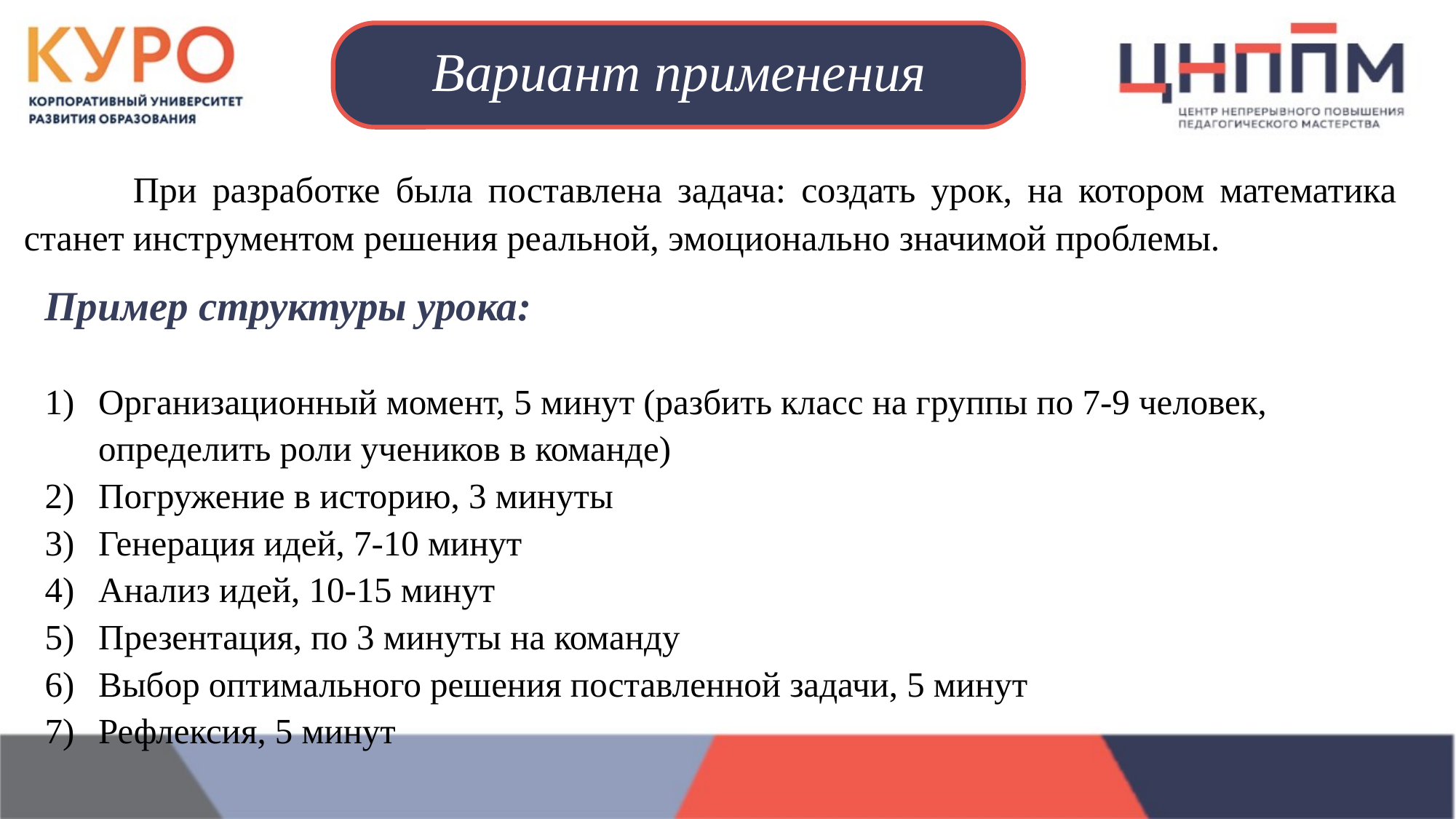

Вариант применения
	При разработке была поставлена задача: создать урок, на котором математика станет инструментом решения реальной, эмоционально значимой проблемы.
Пример структуры урока:

Организационный момент, 5 минут (разбить класс на группы по 7-9 человек, определить роли учеников в команде)
Погружение в историю, 3 минуты
Генерация идей, 7-10 минут
Анализ идей, 10-15 минут
Презентация, по 3 минуты на команду
Выбор оптимального решения поставленной задачи, 5 минут
Рефлексия, 5 минут